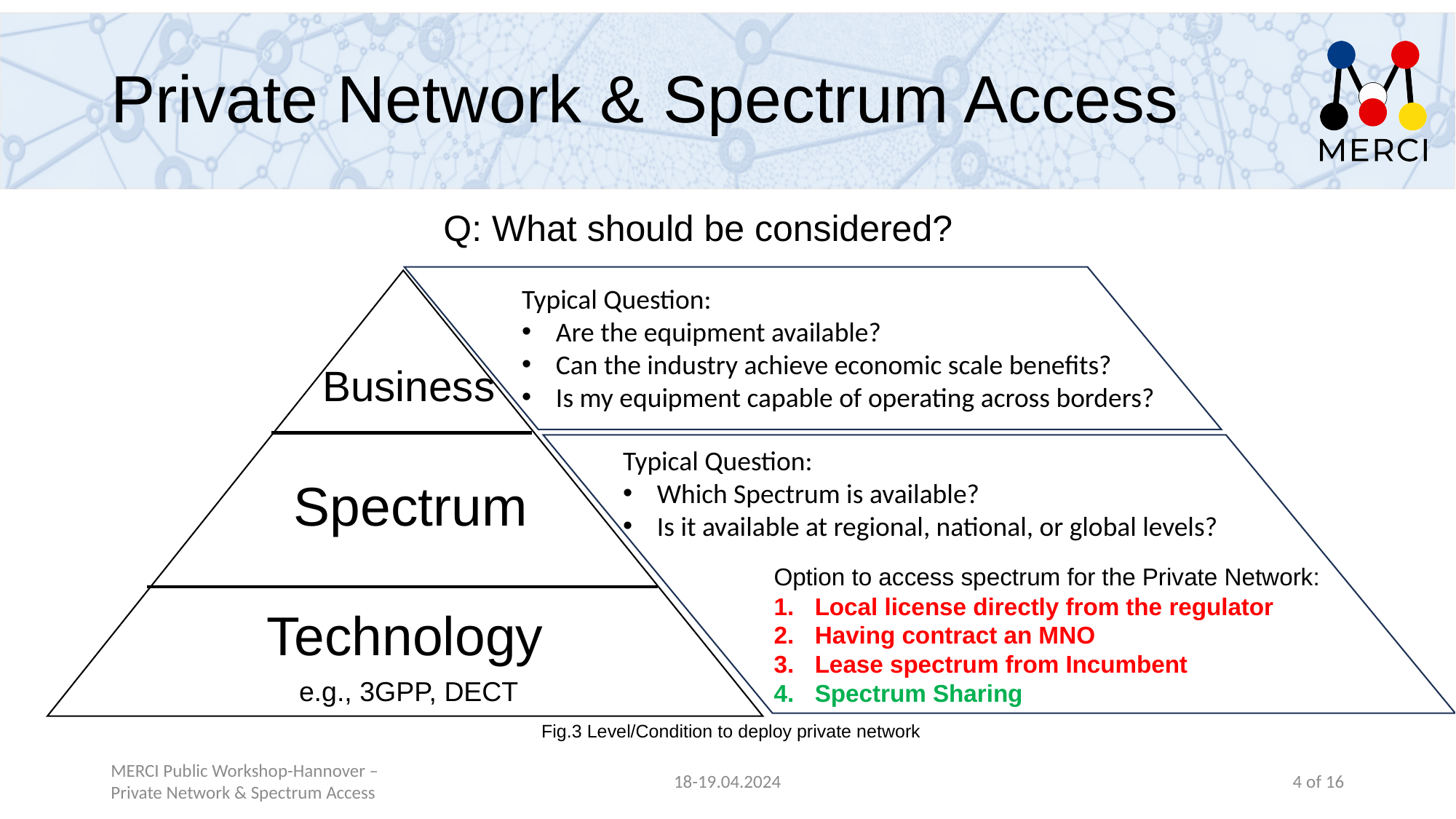

# Private Network & Spectrum Access
Q: What should be considered?

Typical Question:
Are the equipment available?
Can the industry achieve economic scale benefits?
Is my equipment capable of operating across borders?
Business

Typical Question:
Which Spectrum is available?
Is it available at regional, national, or global levels?
Spectrum
Option to access spectrum for the Private Network:
Local license directly from the regulator
Having contract an MNO
Lease spectrum from Incumbent
Spectrum Sharing
Technology
e.g., 3GPP, DECT
Fig.3 Level/Condition to deploy private network
MERCI Public Workshop-Hannover – Private Network & Spectrum Access
18-19.04.2024
4 of 16